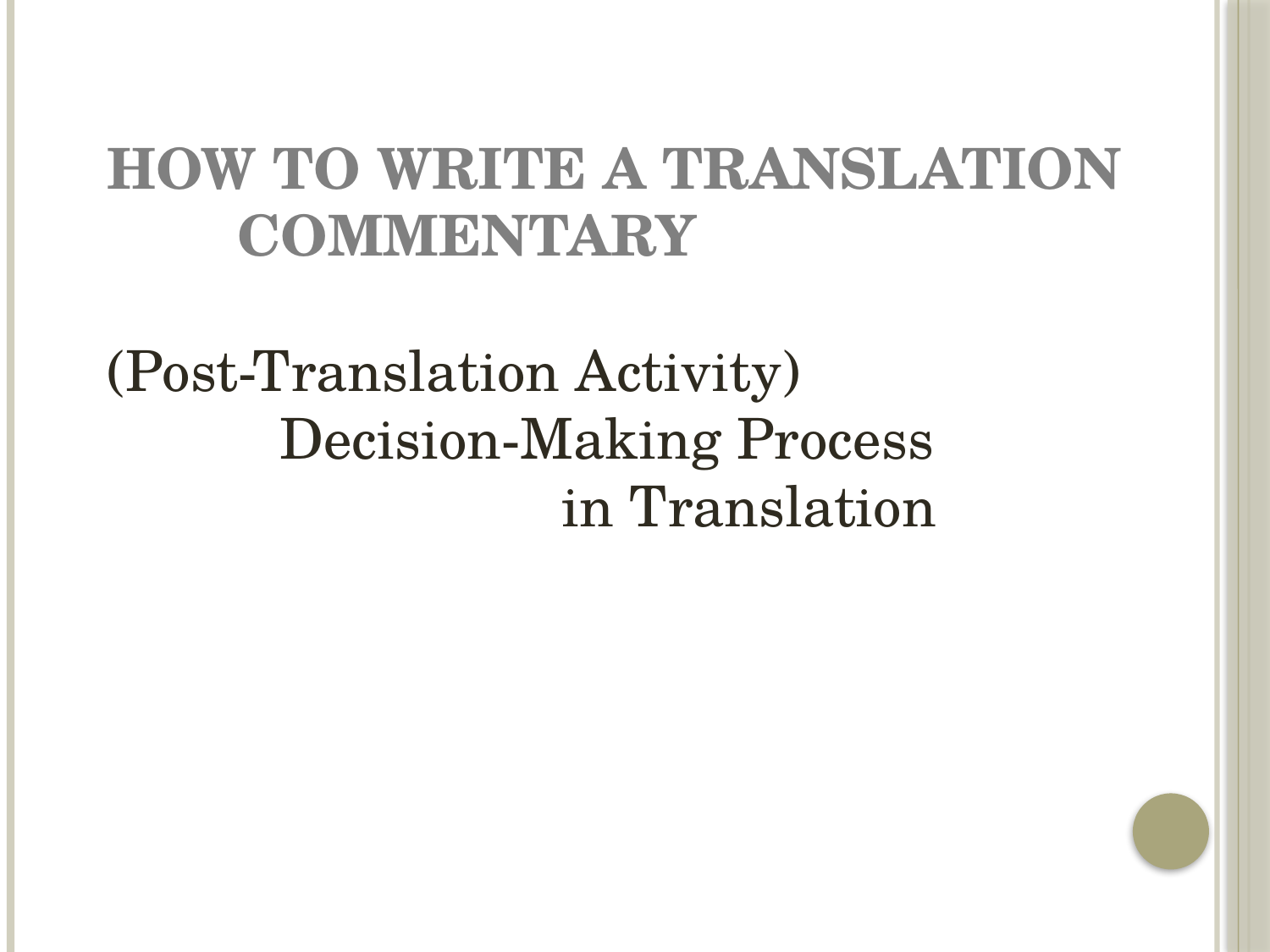

HOW TO WRITE A TRANSLATION         COMMENTARY

(Post-Translation Activity)
           Decision-Making Process
                             in Translation